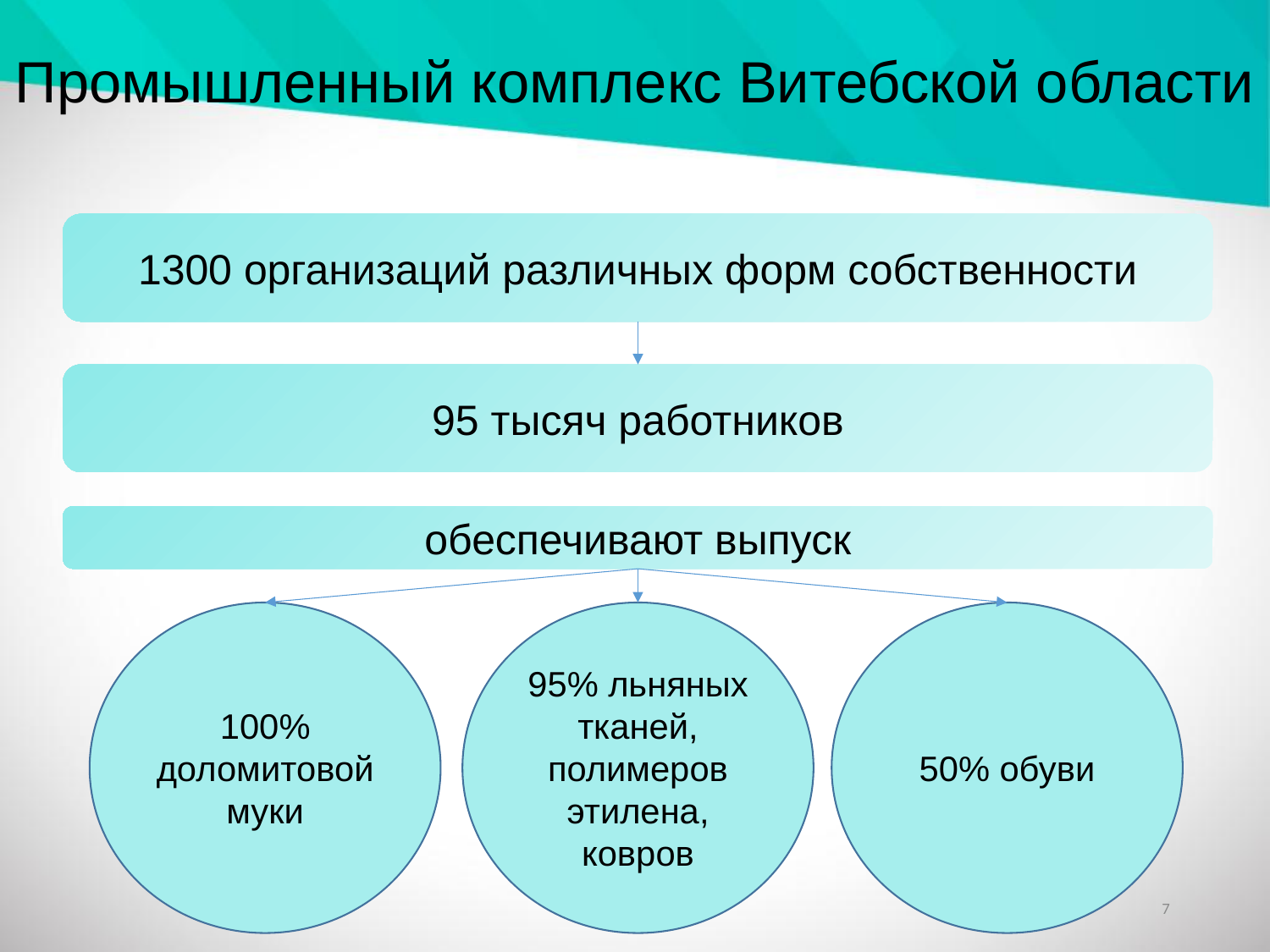

Промышленный комплекс Витебской области
1300 организаций различных форм собственности
95 тысяч работников
обеспечивают выпуск
100% доломитовой муки
95% льняных тканей, полимеров этилена, ковров
50% обуви
7